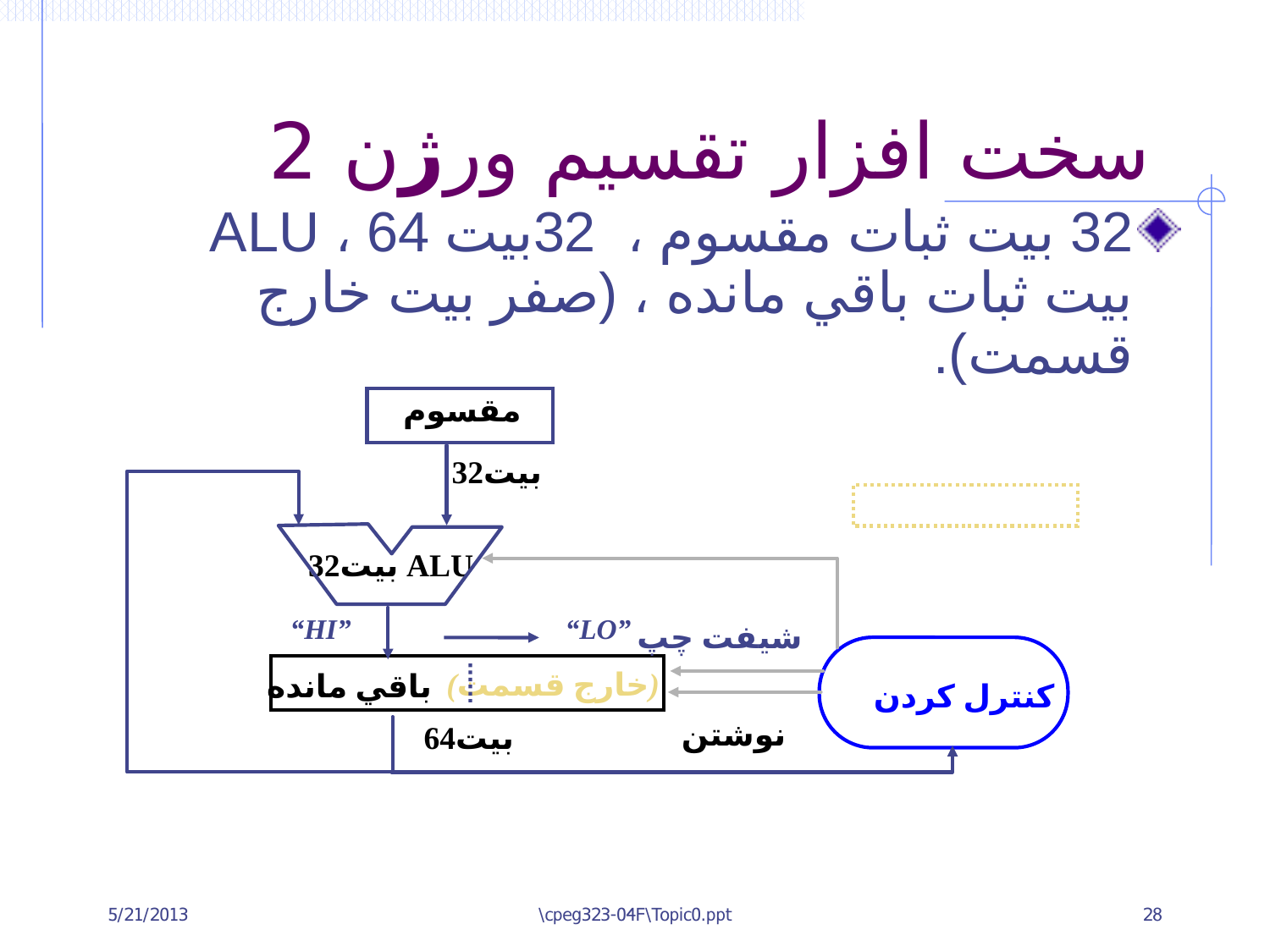

# سخت افزار تقسيم ورژن 2
32 بيت ثبات مقسوم ،  32بيت ALU ، 64 بيت ثبات باقي مانده ، (صفر بيت خارج قسمت).
مقسوم

32بيت

32بيت ALU

“HI”
“LO”

شيفت چپ

(خارج قسمت)
باقي مانده

کنترل کردن

نوشتن
64بيت

5/21/2013
\cpeg323-04F\Topic0.ppt
28